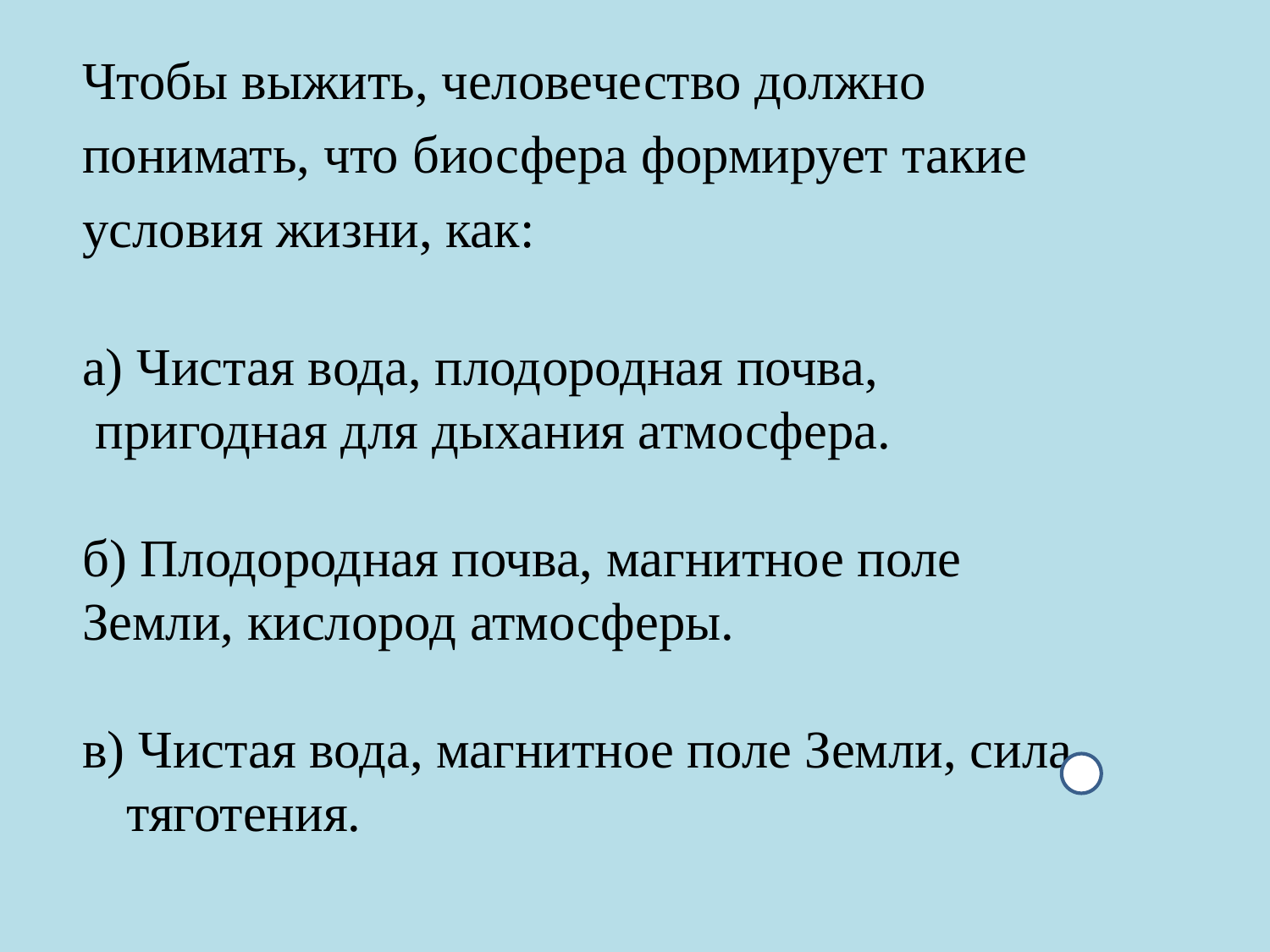

#
Чтобы выжить, человечество должно
понимать, что биосфера формирует такие
условия жизни, как:

а) Чистая вода, плодородная почва,
 пригодная для дыхания атмосфера.

б) Плодородная почва, магнитное поле
Земли, кислород атмосферы.

в) Чистая вода, магнитное поле Земли, сила тяготения.